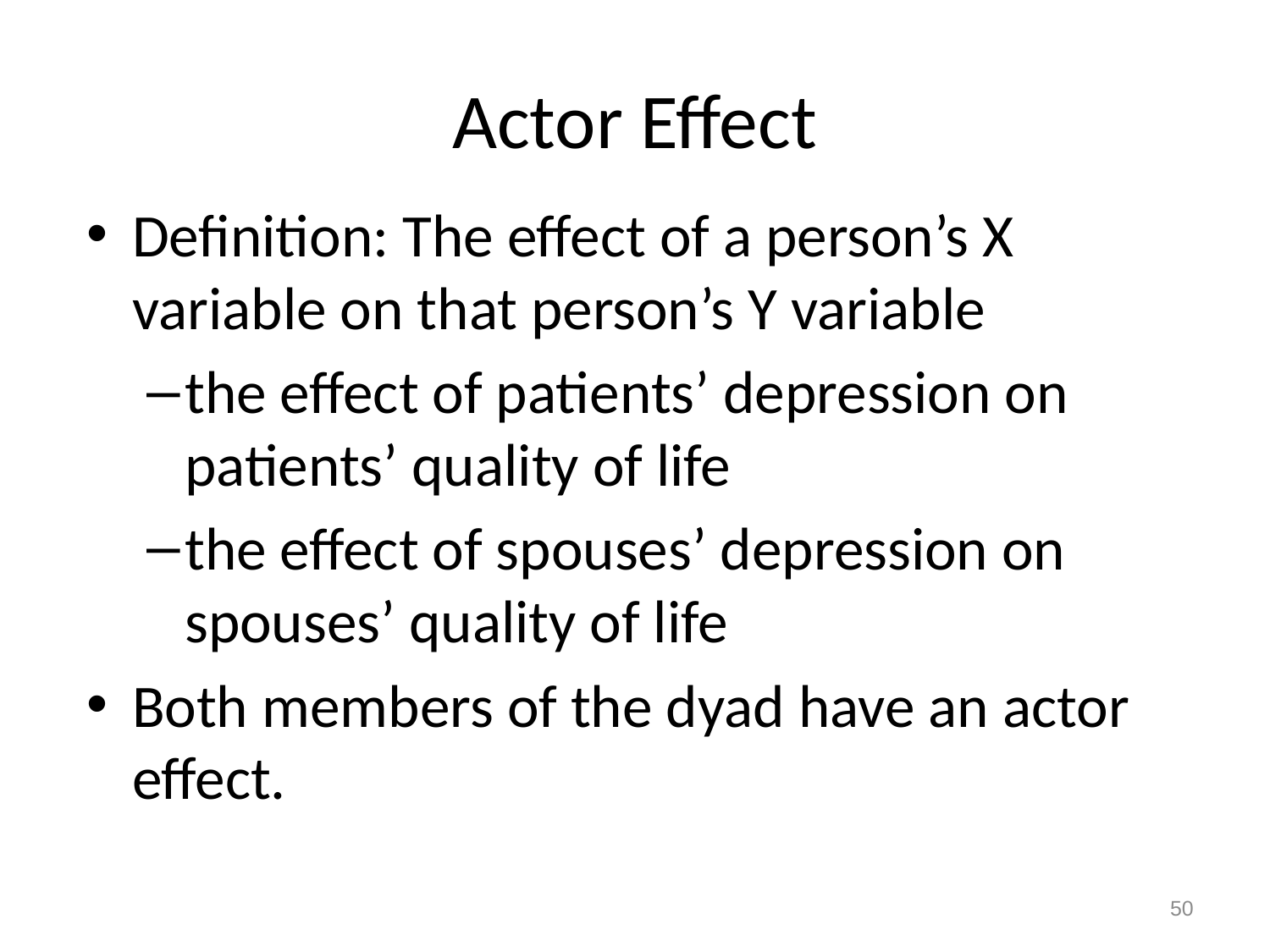

# Actor Effect
Definition: The effect of a person’s X variable on that person’s Y variable
the effect of patients’ depression on patients’ quality of life
the effect of spouses’ depression on spouses’ quality of life
Both members of the dyad have an actor effect.
50